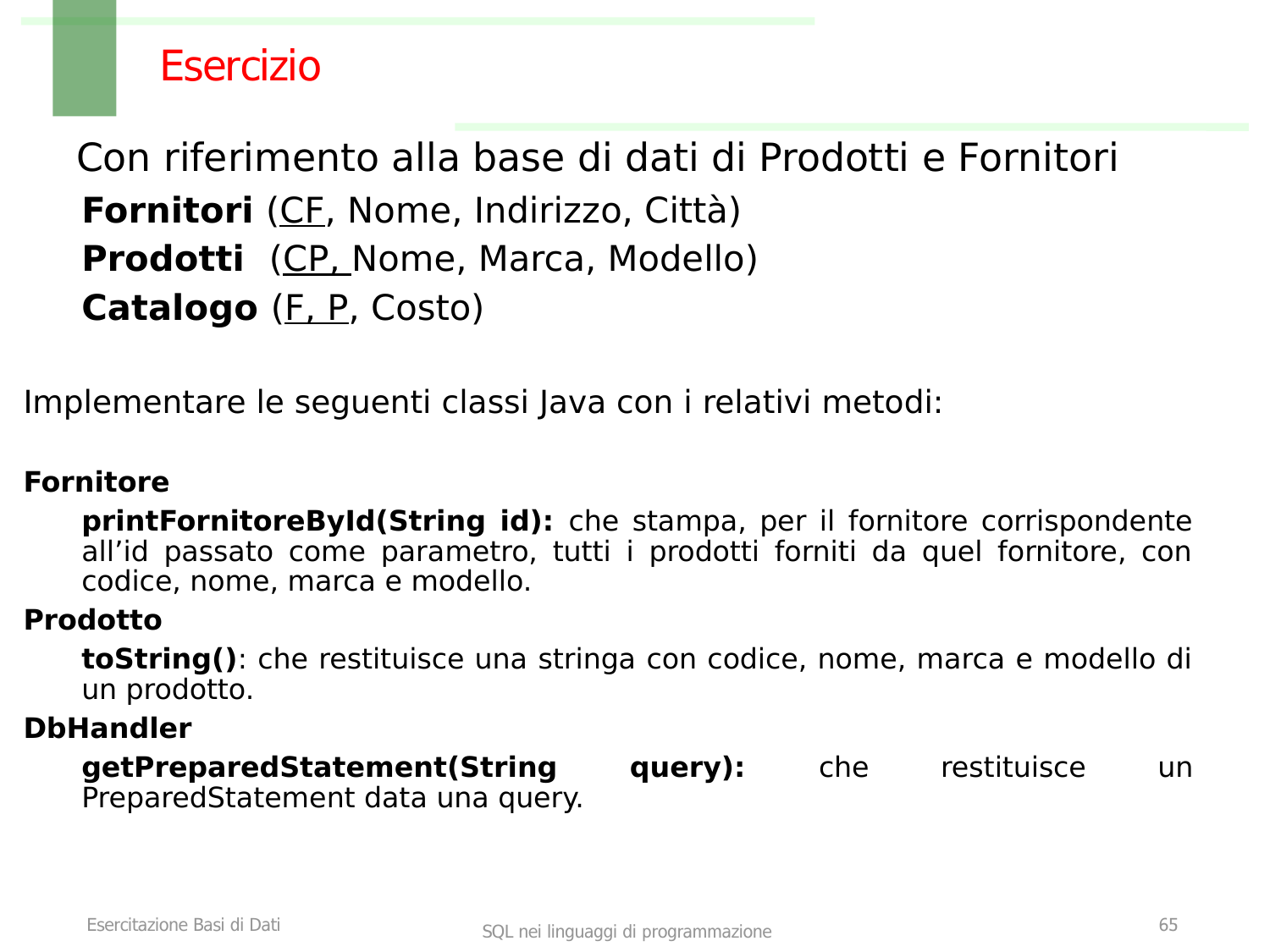

# Esercizio
Con riferimento alla base di dati di Prodotti e Fornitori

	Fornitori (CF, Nome, Indirizzo, Città)
	Prodotti  (CP, Nome, Marca, Modello)
	Catalogo (F, P, Costo)

Implementare le seguenti classi Java con i relativi metodi:

Fornitore
	printFornitoreById(String id): che stampa, per il fornitore corrispondente all’id passato come parametro, tutti i prodotti forniti da quel fornitore, con codice, nome, marca e modello.
Prodotto
	toString(): che restituisce una stringa con codice, nome, marca e modello di un prodotto.
DbHandler
	getPreparedStatement(String query): che restituisce un PreparedStatement data una query.

SQL nei linguaggi di programmazione